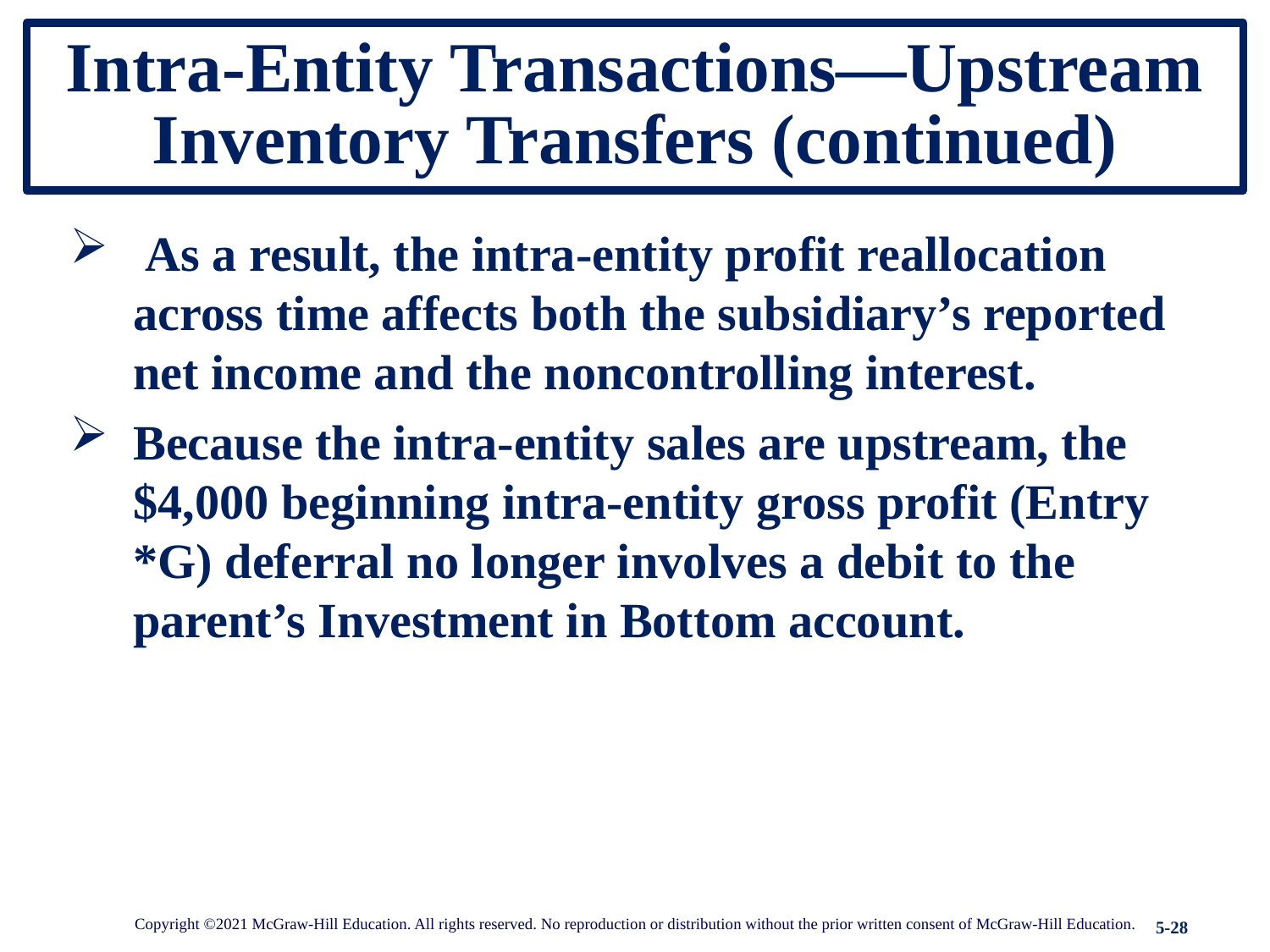

# Intra-Entity Transactions—Upstream Inventory Transfers (continued)
 As a result, the intra-entity profit reallocation across time affects both the subsidiary’s reported net income and the noncontrolling interest.
Because the intra-entity sales are upstream, the $4,000 beginning intra-entity gross profit (Entry *G) deferral no longer involves a debit to the parent’s Investment in Bottom account.
Copyright ©2021 McGraw-Hill Education. All rights reserved. No reproduction or distribution without the prior written consent of McGraw-Hill Education.
5-28